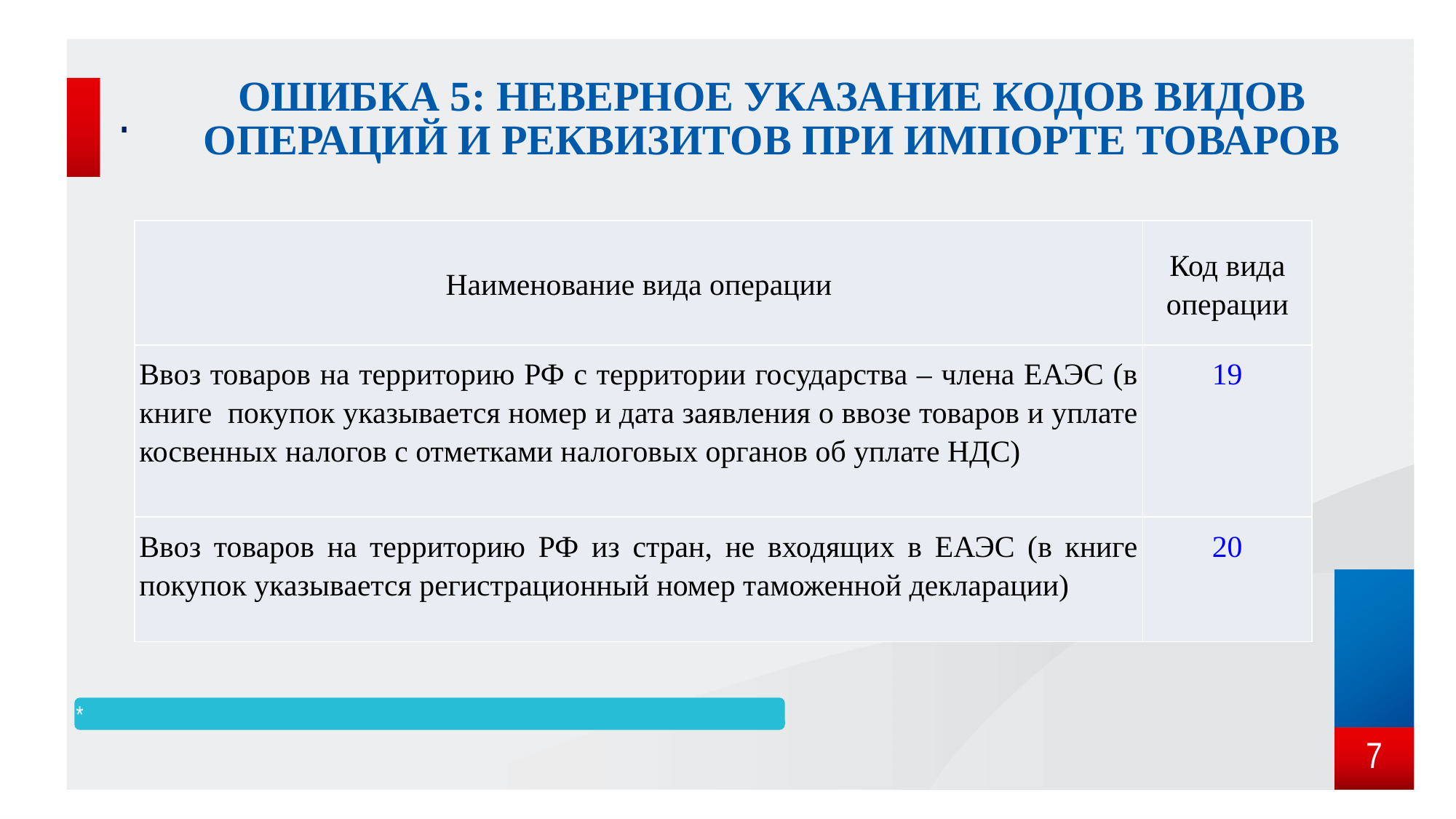

# .
ОШИБКА 5: НЕВЕРНОЕ УКАЗАНИЕ КОДОВ ВИДОВ ОПЕРАЦИЙ И РЕКВИЗИТОВ ПРИ ИМПОРТЕ ТОВАРОВ

| Наименование вида операции | Код вида операции |
| --- | --- |
| Ввоз товаров на территорию РФ с территории государства – члена ЕАЭС (в книге покупок указывается номер и дата заявления о ввозе товаров и уплате косвенных налогов с отметками налоговых органов об уплате НДС) | 19 |
| Ввоз товаров на территорию РФ из стран, не входящих в ЕАЭС (в книге покупок указывается регистрационный номер таможенной декларации) | 20 |
*
7